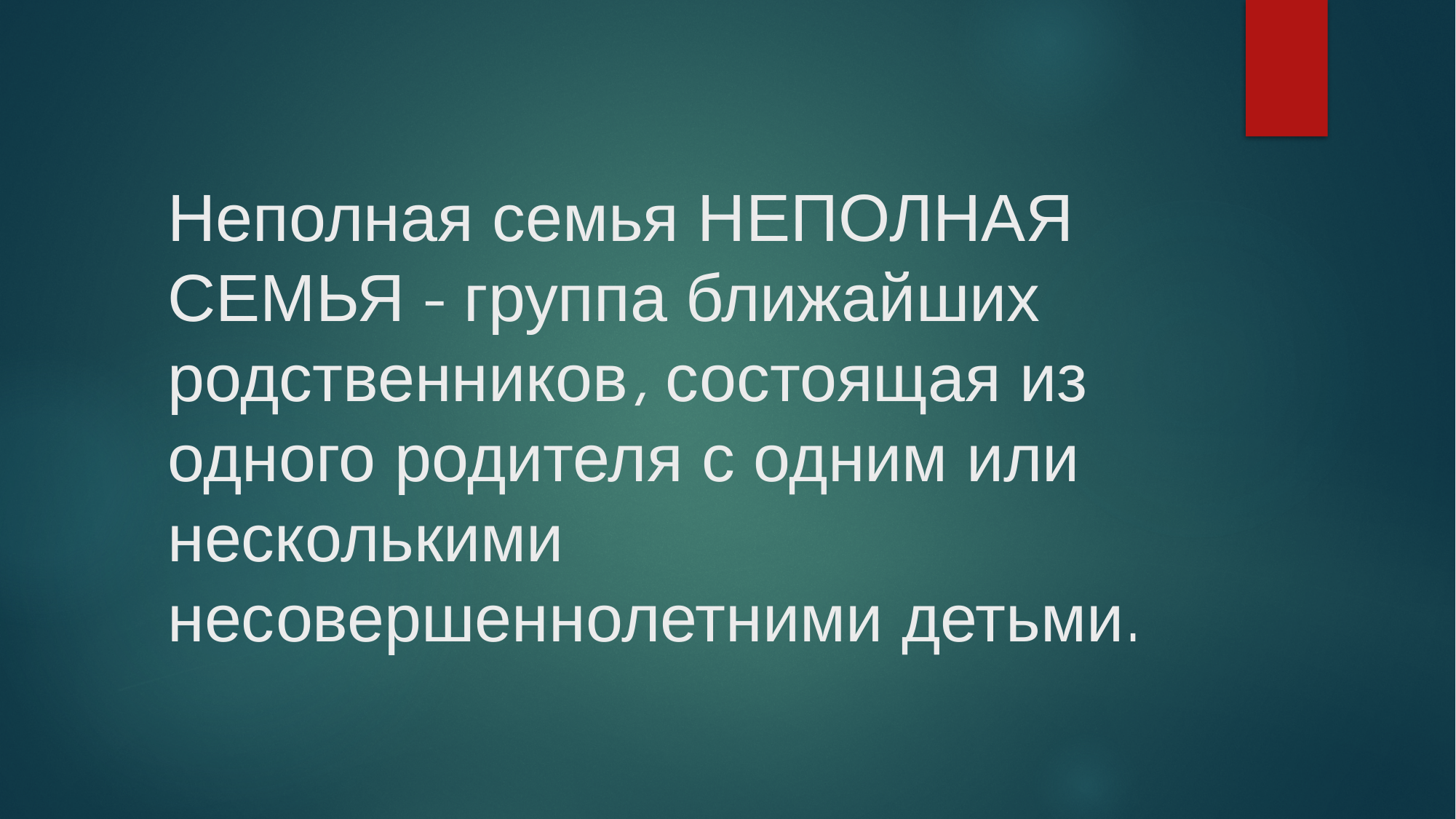

# Неполная семья НЕПОЛНАЯ СЕМЬЯ - группа ближайших родственников, состоящая из одного родителя с одним или несколькими несовершеннолетними детьми.